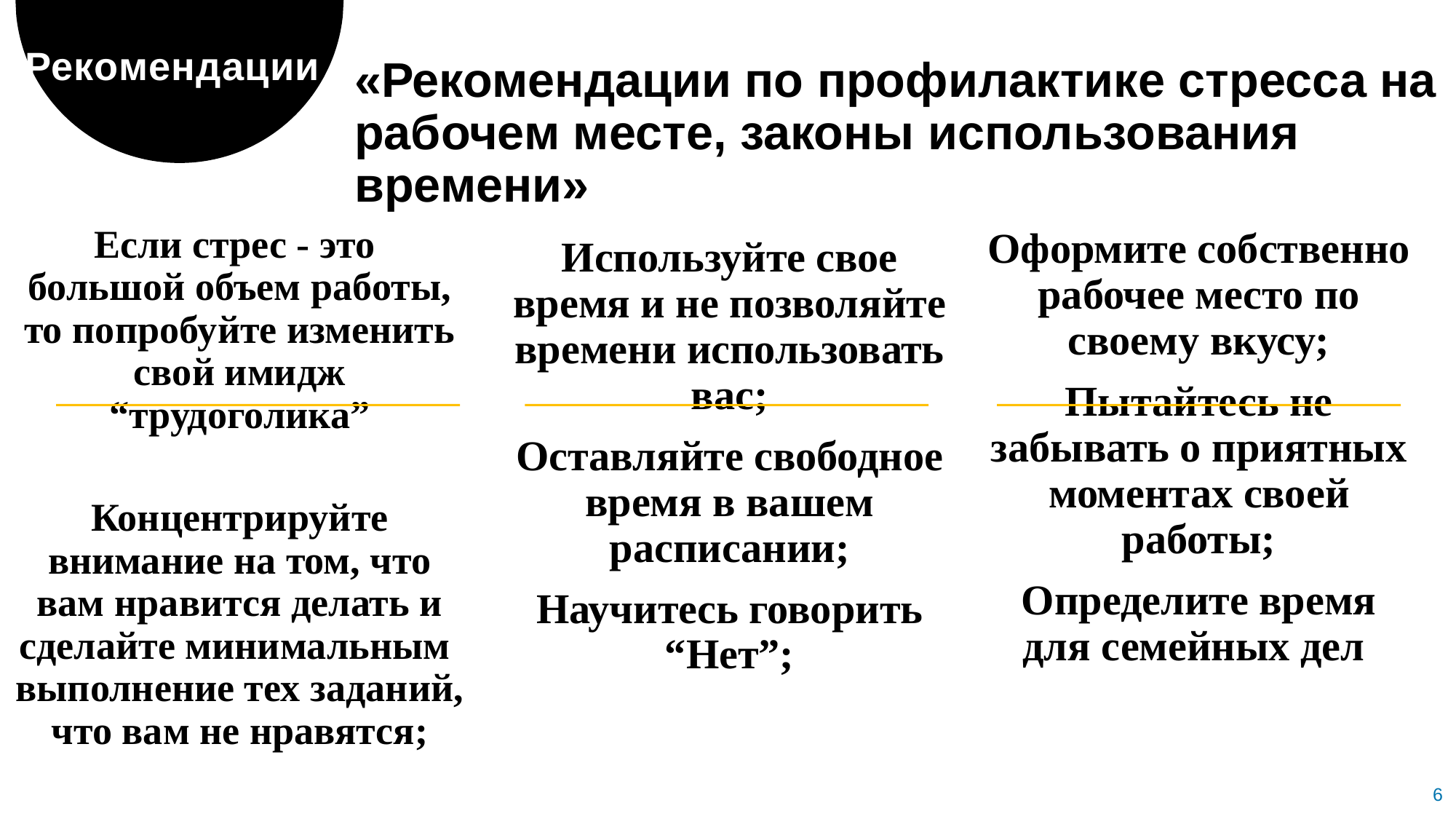

# Рекомендации
«Рекомендации по профилактике стресса на рабочем месте, законы использования времени»
Если стрес - это  большой объем работы, то попробуйте изменить свой имидж “трудоголика”
Концентрируйте внимание на том, что вам нравится делать и сделайте минимальным  выполнение тех заданий, что вам не нравятся;

Оформите собственно рабочее место по своему вкусу;
Пытайтесь не забывать о приятных моментах своей работы;
Определите время для семейных дел

Используйте свое время и не позволяйте времени использовать вас;
Оставляйте свободное время в вашем расписании;
Научитесь говорить “Нет”;

6